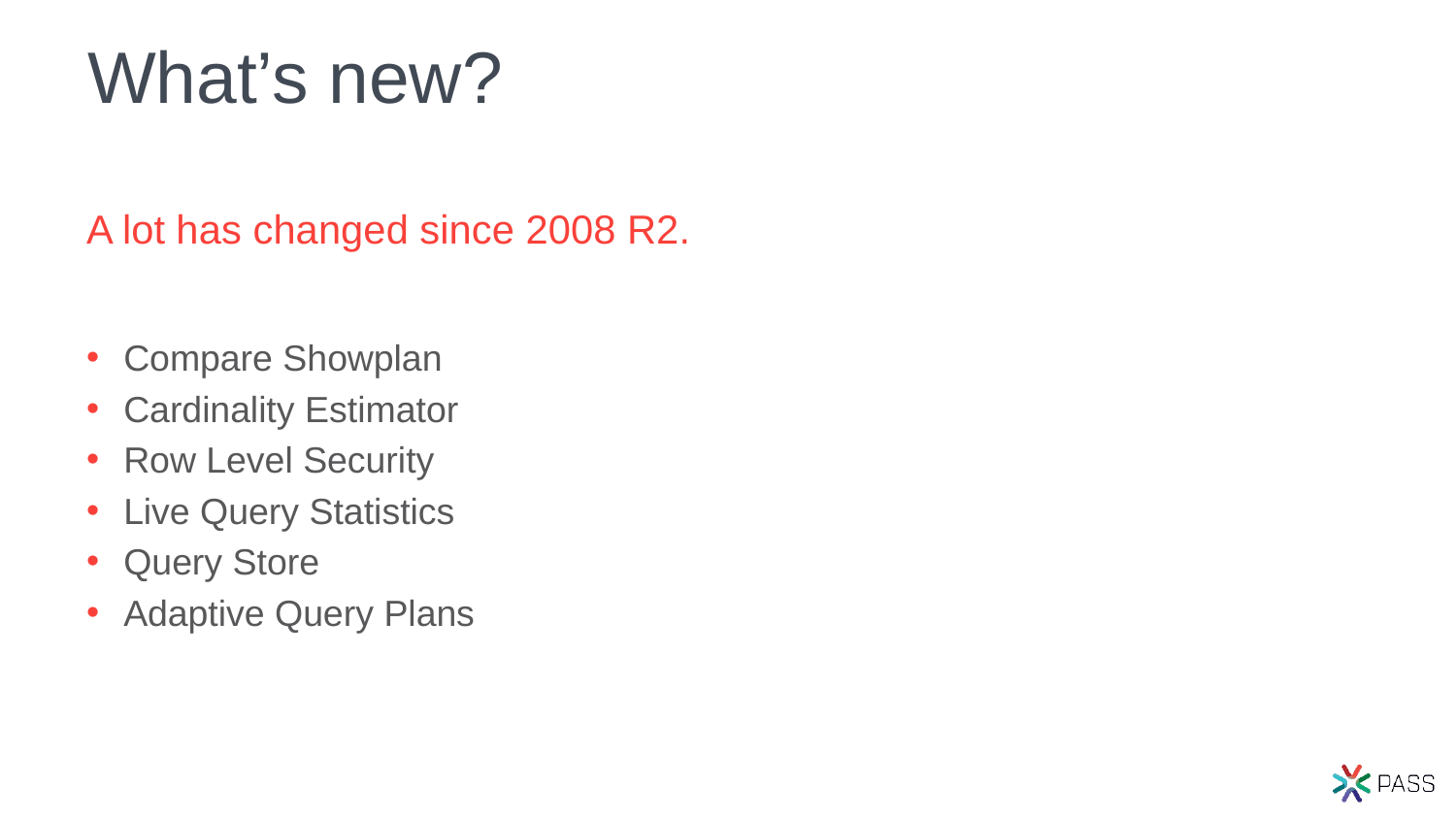

# What’s new?
A lot has changed since 2008 R2.
Compare Showplan
Cardinality Estimator
Row Level Security
Live Query Statistics
Query Store
Adaptive Query Plans